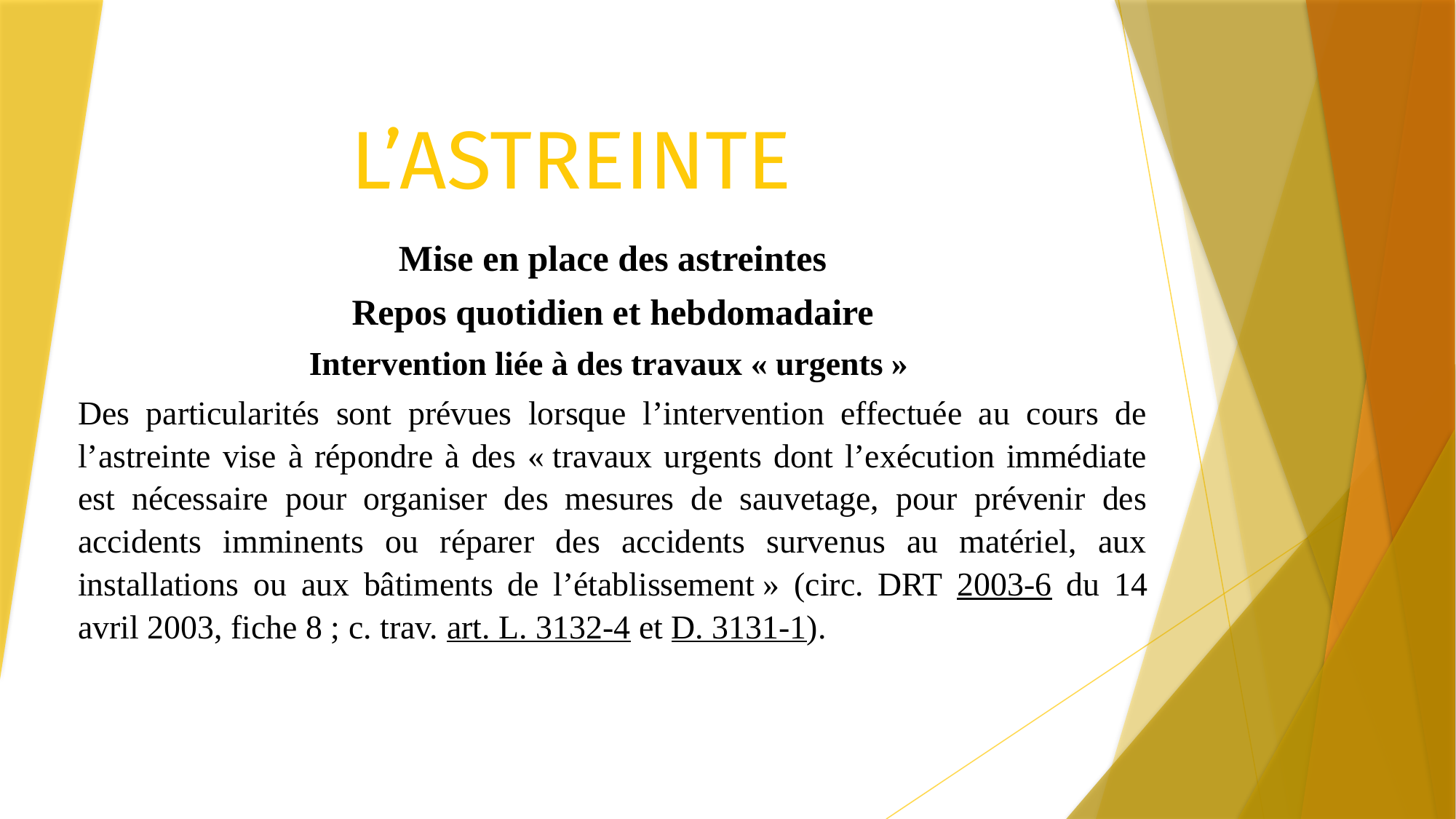

# L’ASTREINTE

Mise en place des astreintes
Repos quotidien et hebdomadaire
Intervention liée à des travaux « urgents »
Des particularités sont prévues lorsque l’intervention effectuée au cours de l’astreinte vise à répondre à des « travaux urgents dont l’exécution immédiate est nécessaire pour organiser des mesures de sauvetage, pour prévenir des accidents imminents ou réparer des accidents survenus au matériel, aux installations ou aux bâtiments de l’établissement » (circ. DRT 2003-6 du 14 avril 2003, fiche 8 ; c. trav. art. L. 3132-4 et D. 3131-1).